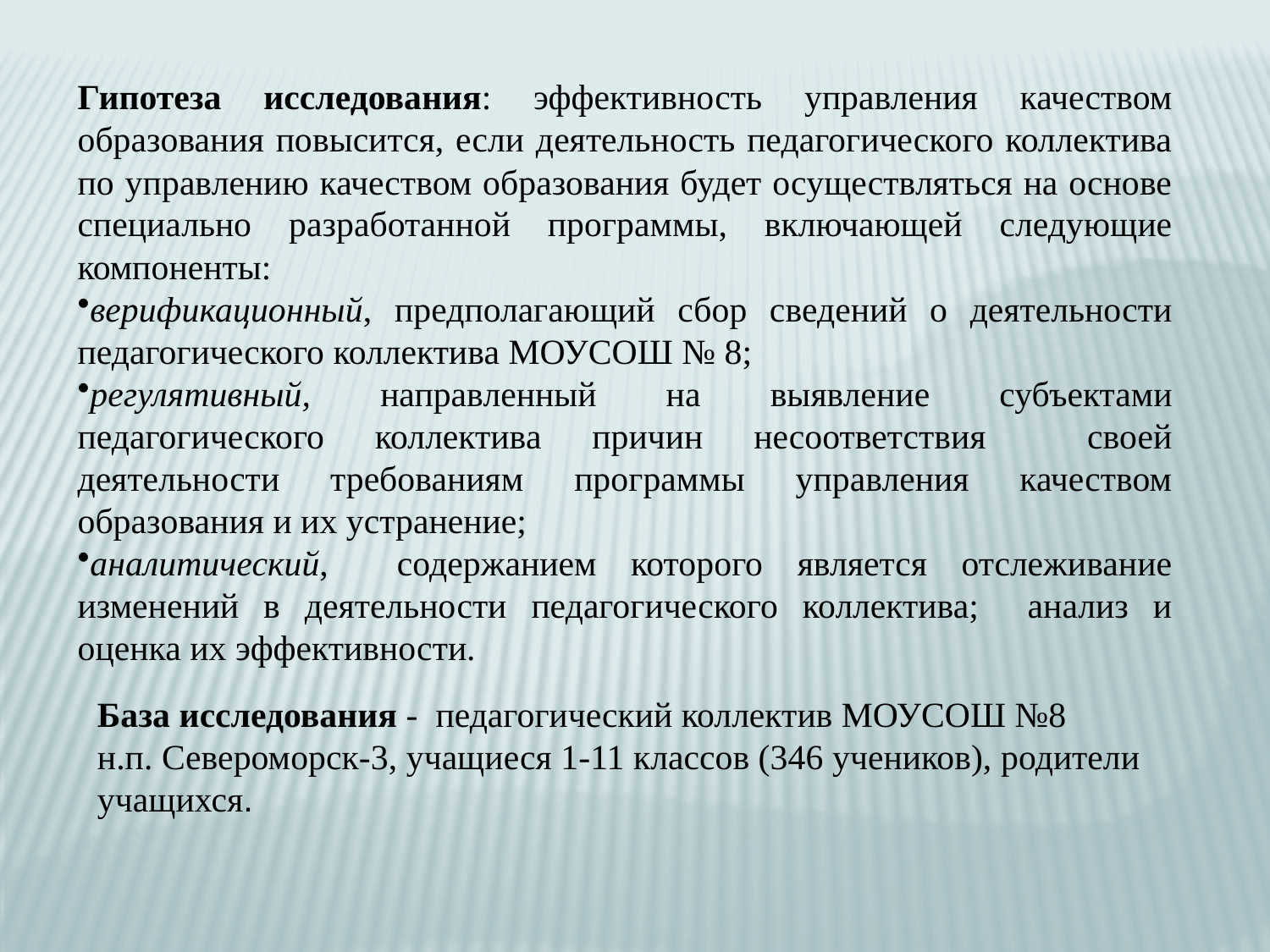

Гипотеза исследования: эффективность управления качеством образования повысится, если деятельность педагогического коллектива по управлению качеством образования будет осуществляться на основе специально разработанной программы, включающей следующие компоненты:
верификационный, предполагающий сбор сведений о деятельности педагогического коллектива МОУСОШ № 8;
регулятивный, направленный на выявление субъектами педагогического коллектива причин несоответствия  своей деятельности требованиям программы управления качеством образования и их устранение;
аналитический,  содержанием которого является отслеживание изменений в деятельности педагогического коллектива;  анализ и оценка их эффективности.

База исследования -  педагогический коллектив МОУСОШ №8         н.п. Североморск-3, учащиеся 1-11 классов (346 учеников), родители учащихся.